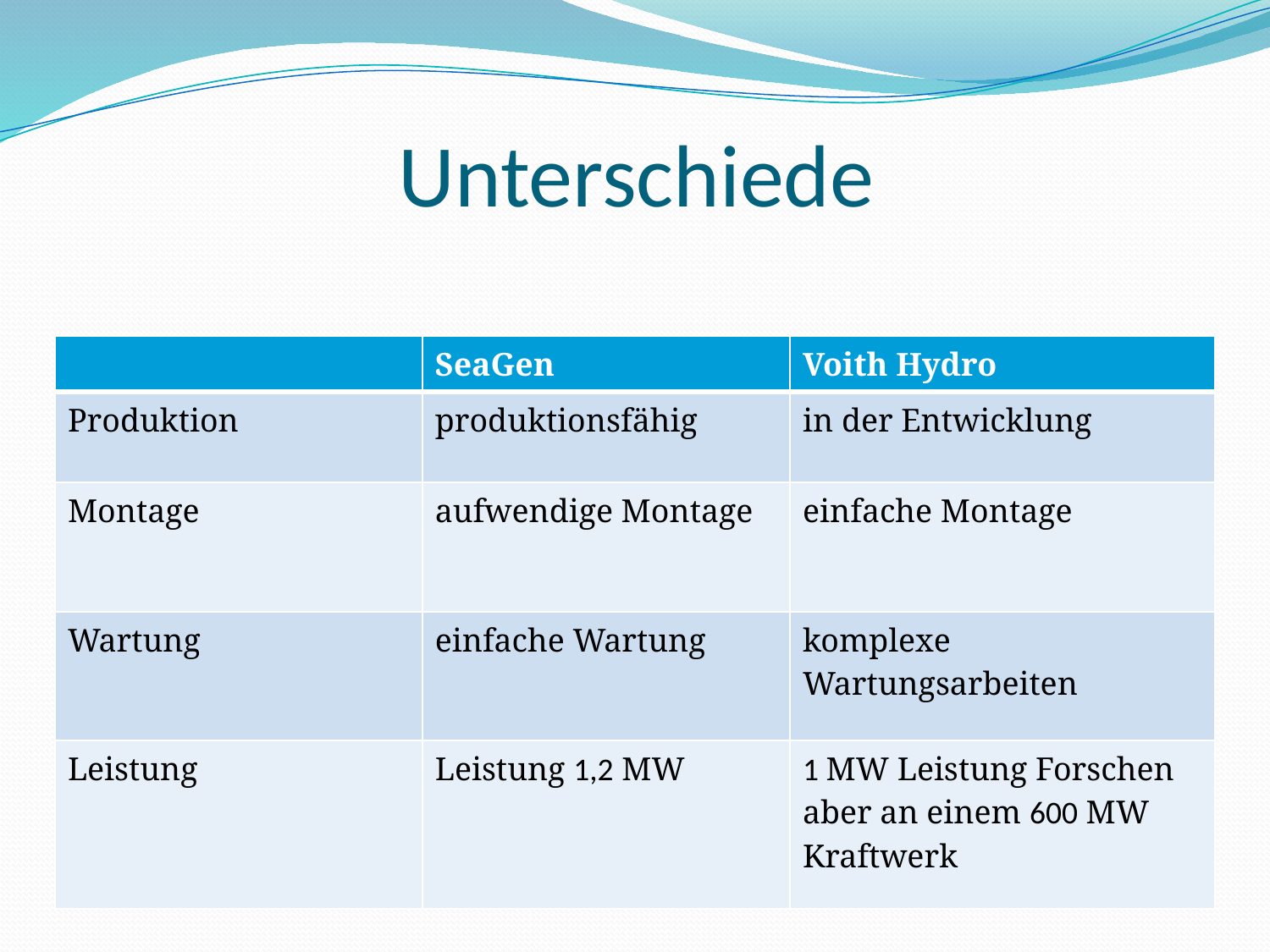

# Unterschiede
|  | SeaGen | Voith Hydro |
| --- | --- | --- |
| Produktion | produktionsfähig | in der Entwicklung |
| Montage | aufwendige Montage | einfache Montage |
| Wartung | einfache Wartung | komplexe Wartungsarbeiten |
| Leistung | Leistung 1,2 MW | 1 MW Leistung Forschen aber an einem 600 MW Kraftwerk |